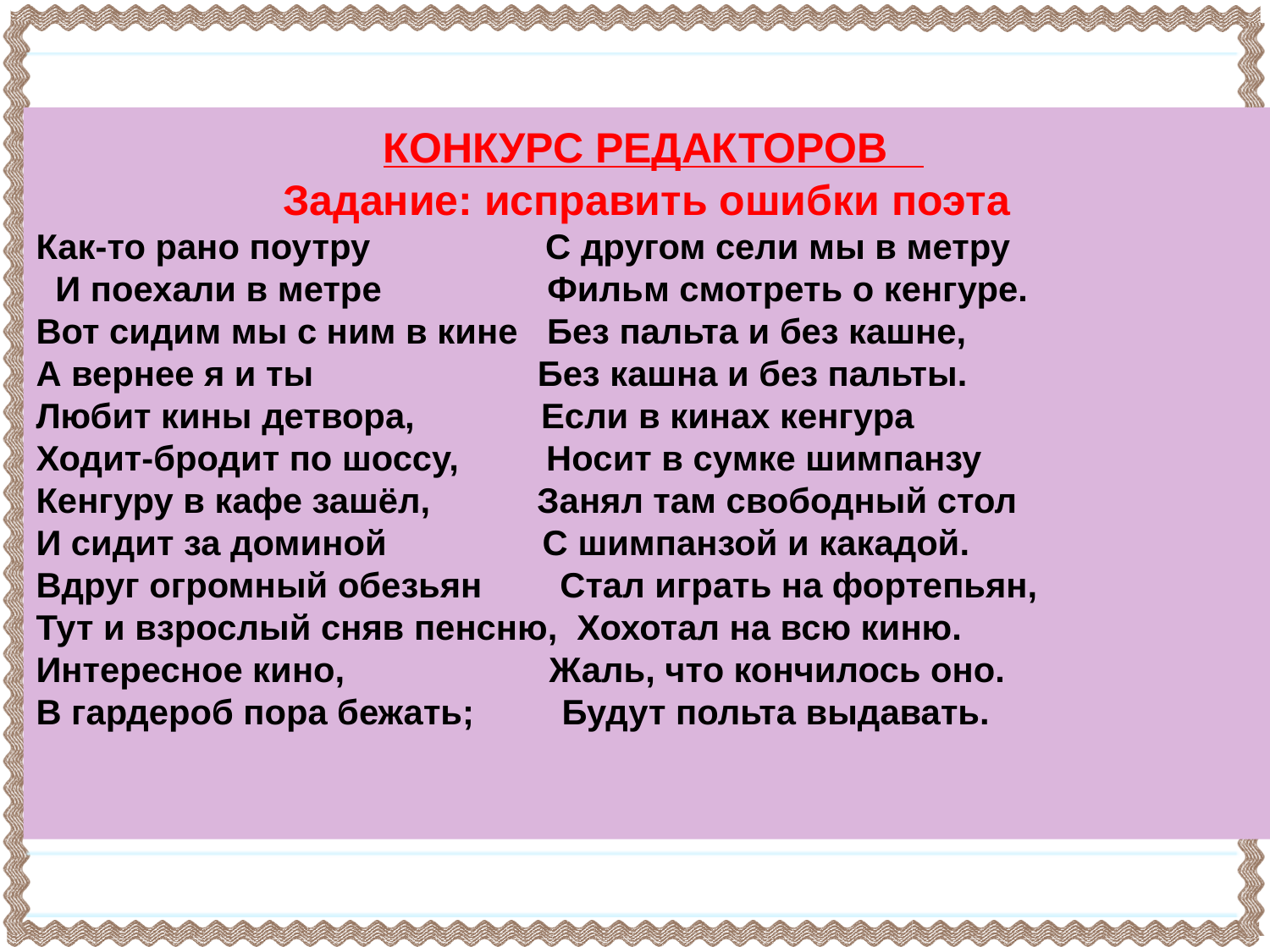

КОНКУРС РЕДАКТОРОВ
Задание: исправить ошибки поэта
Как-то рано поутру                  С другом сели мы в метру
  И поехали в метре                 Фильм смотреть о кенгуре.
Вот сидим мы с ним в кине   Без пальта и без кашне,
А вернее я и ты                       Без кашна и без пальты.
Любит кины детвора,             Если в кинах кенгура
Ходит-бродит по шоссу,         Носит в сумке шимпанзу
Кенгуру в кафе зашёл,           Занял там свободный стол
И сидит за доминой                С шимпанзой и какадой.
Вдруг огромный обезьян        Стал играть на фортепьян,
Тут и взрослый сняв пенсню,  Хохотал на всю киню.
Интересное кино,                     Жаль, что кончилось оно.
В гардероб пора бежать;         Будут польта выдавать.